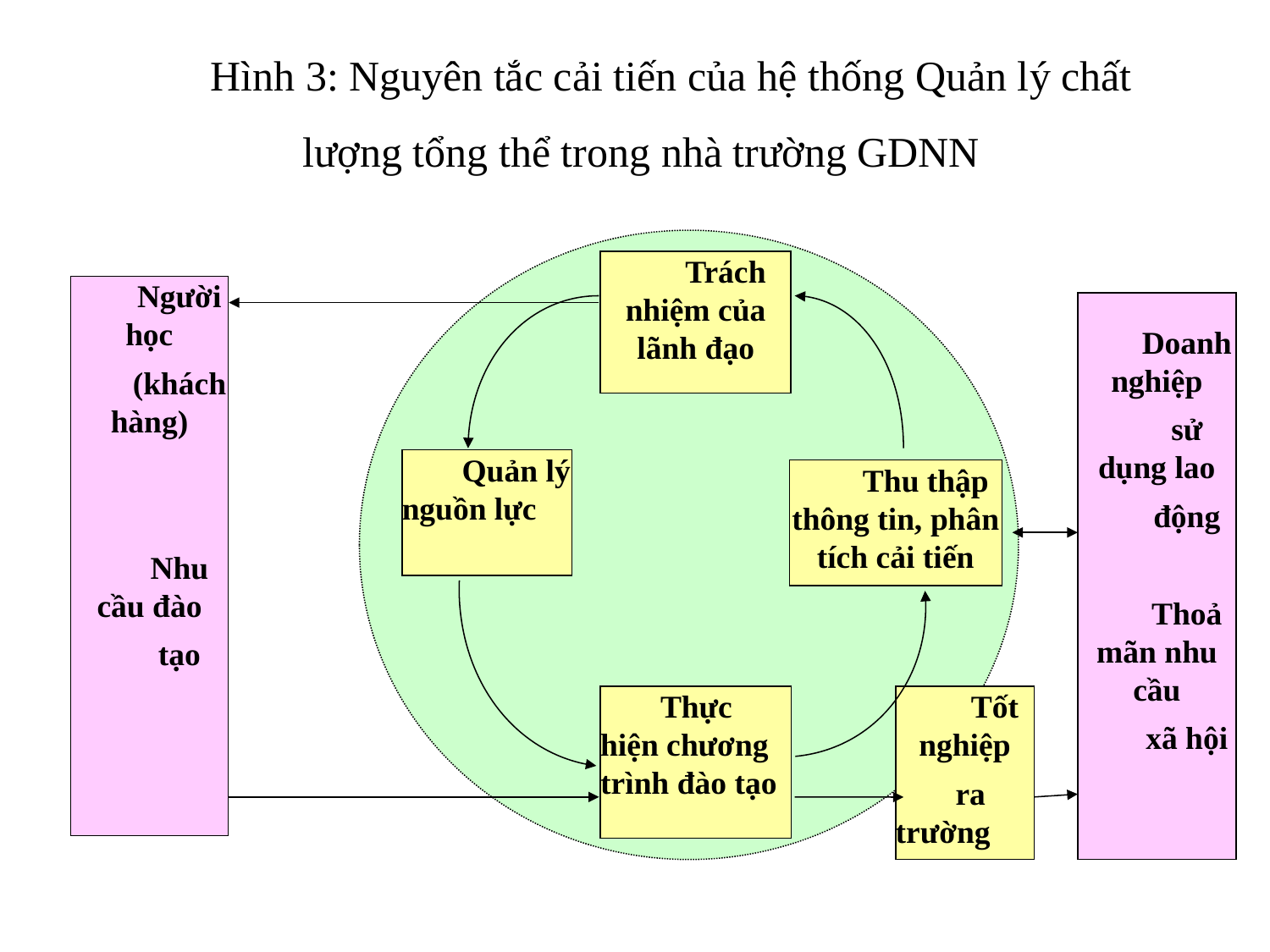

Hình 3: Nguyên tắc cải tiến của hệ thống Quản lý chất lượng tổng thể trong nhà trường GDNN

Trách nhiệm của lãnh đạo
Quản lý nguồn lực
Thu thập thông tin, phân tích cải tiến
Thực hiện chương trình đào tạo
Tốt nghiệp
ra trường
Người học
(khách hàng)

Nhu cầu đào
tạo

Doanh nghiệp
sử dụng lao
động

Thoả mãn nhu cầu
xã hội